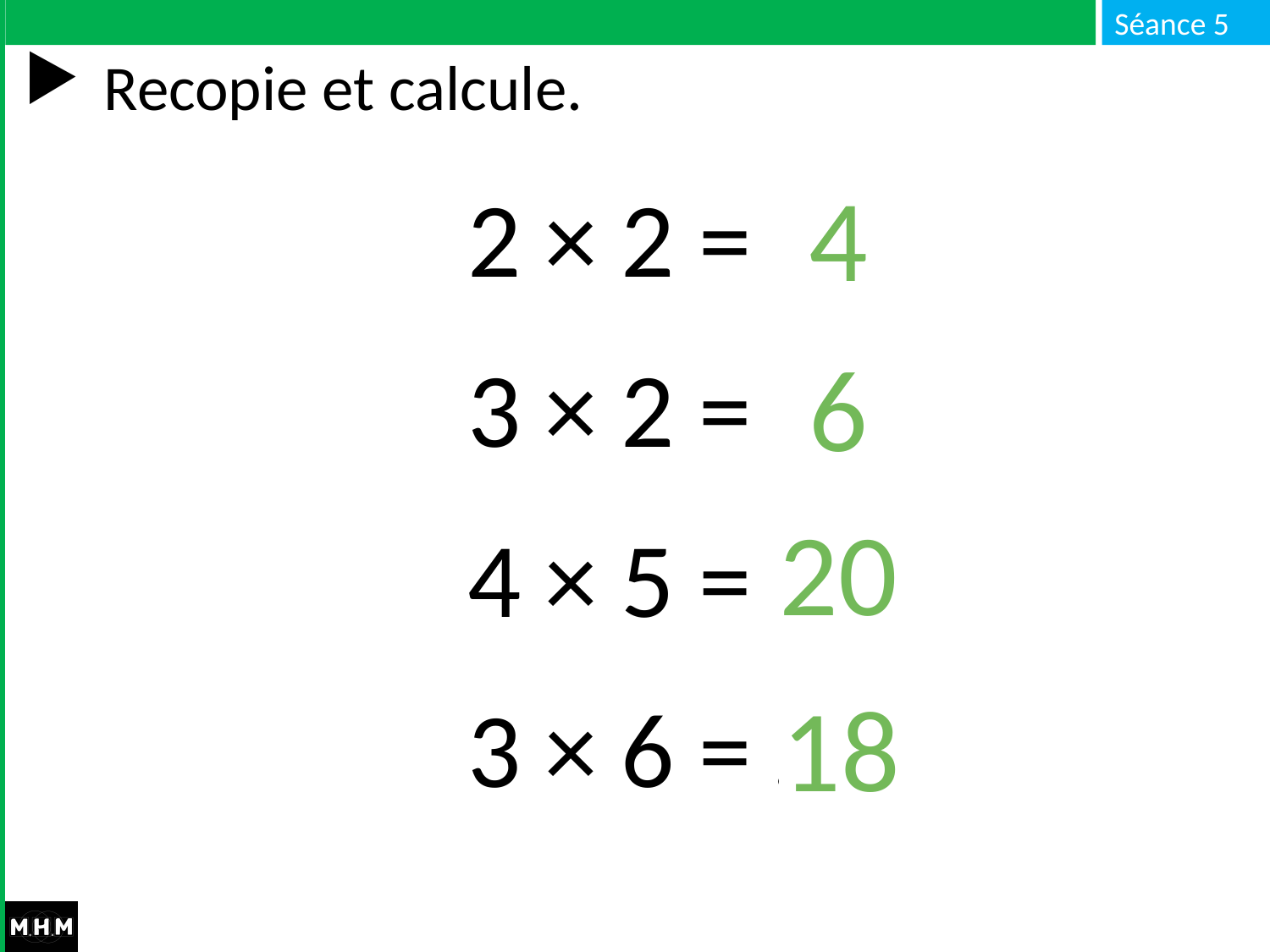

# Recopie et calcule.
4
2 × 2 = …
6
3 × 2 = …
20
4 × 5 = …
18
3 × 6 = …